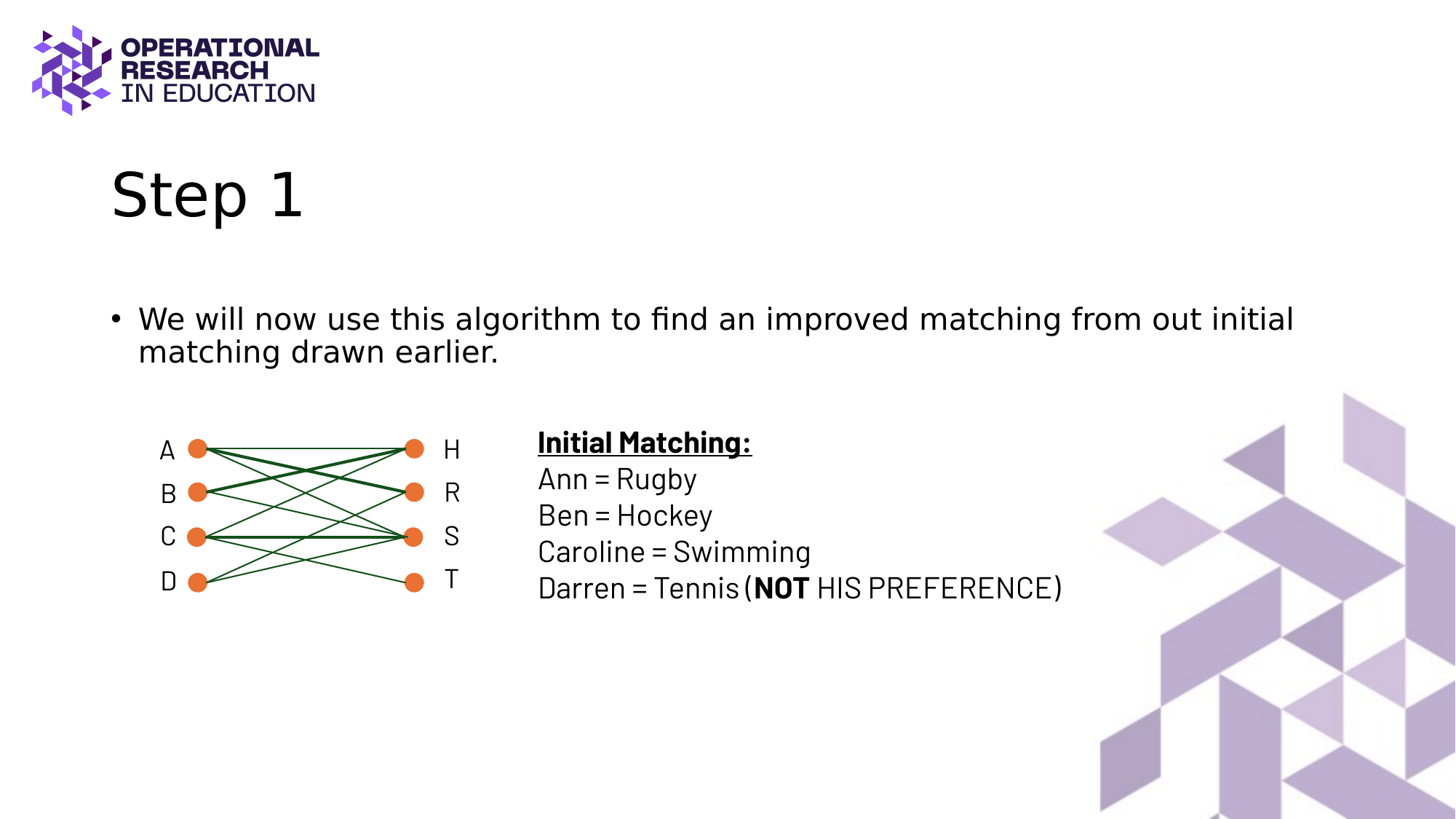

# Step 1
We will now use this algorithm to find an improved matching from out initial matching drawn earlier.

Initial Matching:
Ann = Rugby
Ben = Hockey
Caroline = Swimming
Darren = Tennis (NOT HIS PREFERENCE)
H
A

R
B

C
S

T
D